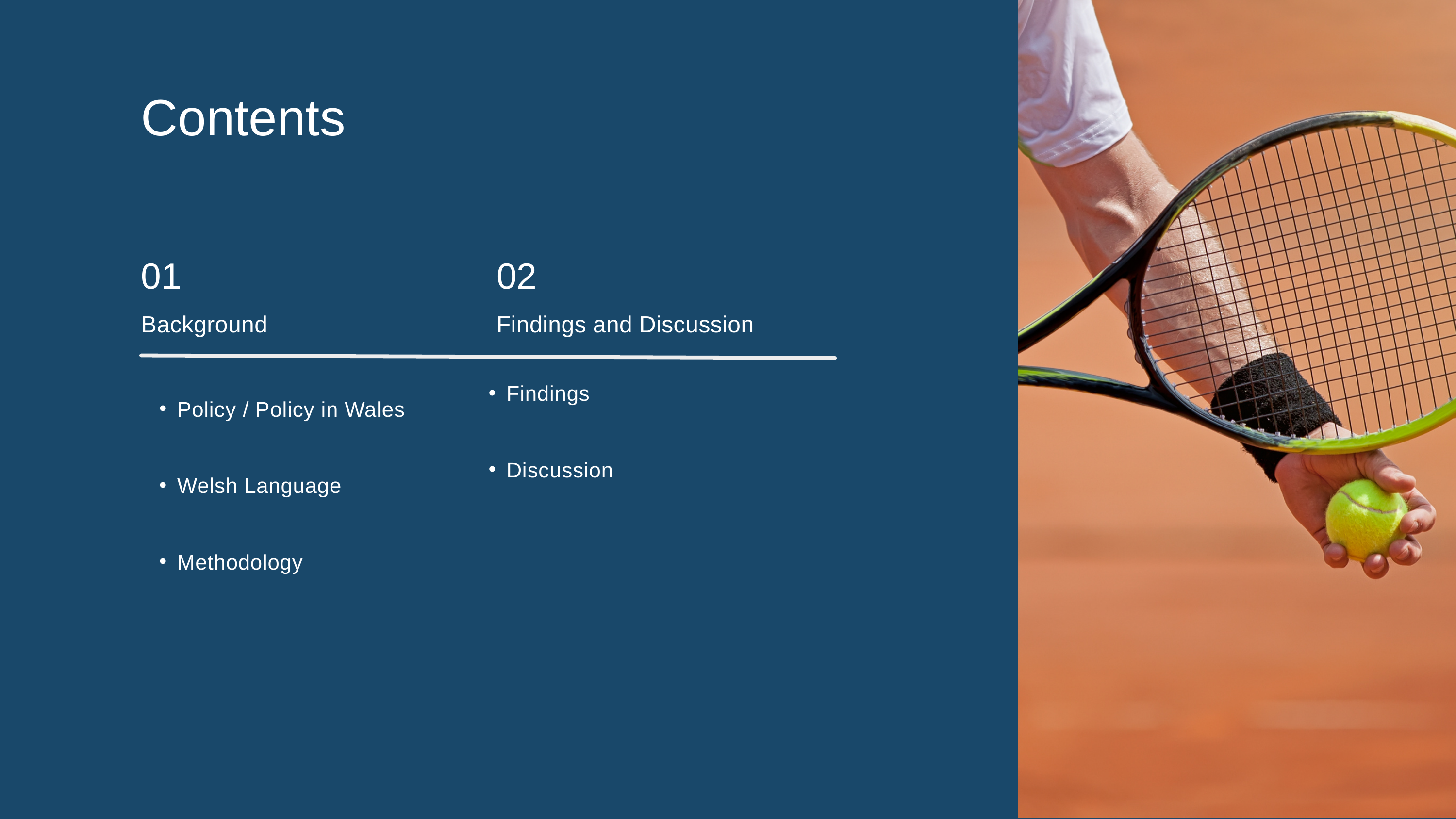

Contents
02
Findings and Discussion
01
Background

Findings

Discussion
Policy / Policy in Wales

Welsh Language

Methodology